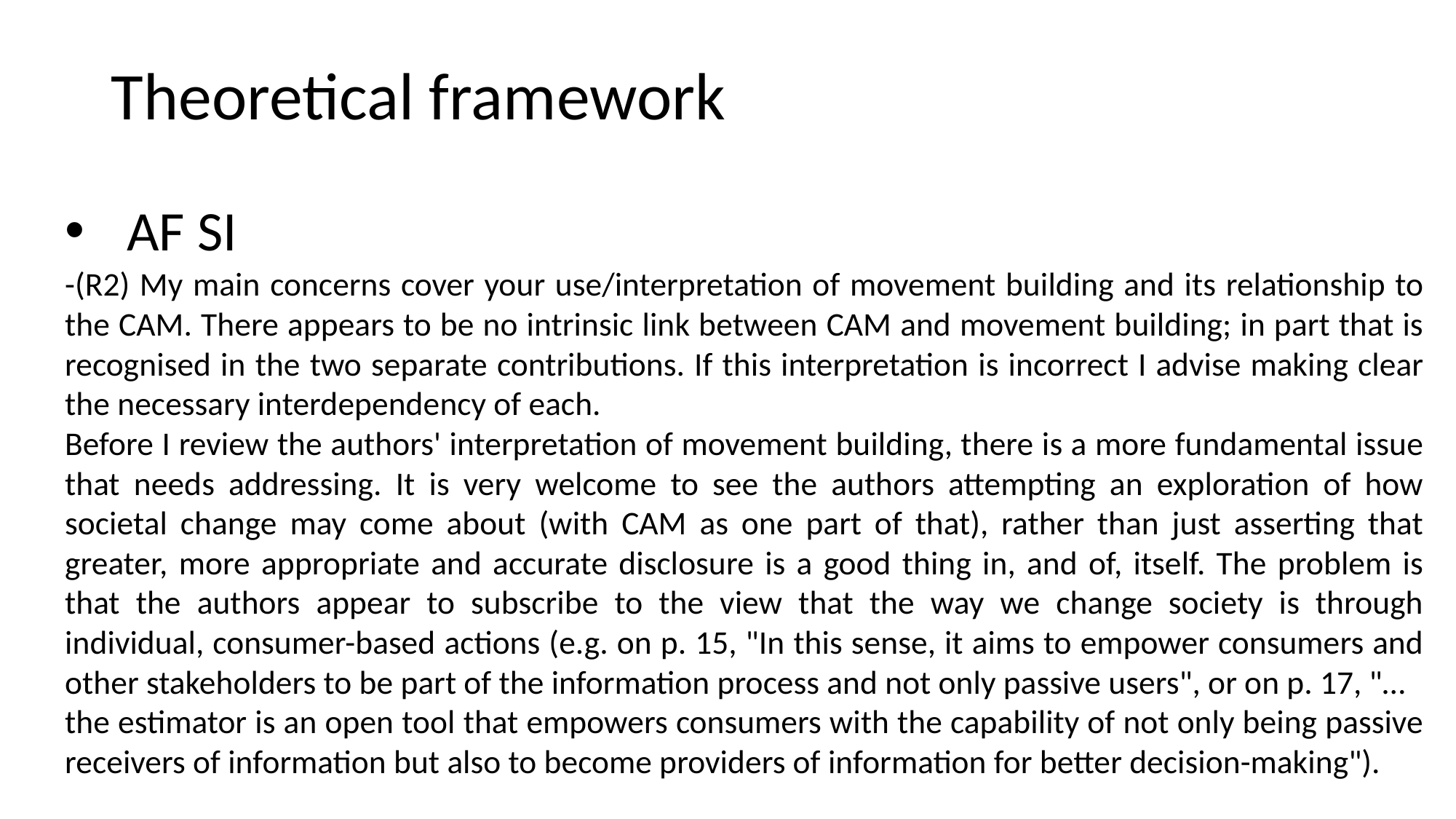

# Theoretical framework
AF SI
-(R2) My main concerns cover your use/interpretation of movement building and its relationship to the CAM. There appears to be no intrinsic link between CAM and movement building; in part that is recognised in the two separate contributions. If this interpretation is incorrect I advise making clear the necessary interdependency of each.
Before I review the authors' interpretation of movement building, there is a more fundamental issue that needs addressing. It is very welcome to see the authors attempting an exploration of how societal change may come about (with CAM as one part of that), rather than just asserting that greater, more appropriate and accurate disclosure is a good thing in, and of, itself. The problem is that the authors appear to subscribe to the view that the way we change society is through individual, consumer-based actions (e.g. on p. 15, "In this sense, it aims to empower consumers and other stakeholders to be part of the information process and not only passive users", or on p. 17, "…
the estimator is an open tool that empowers consumers with the capability of not only being passive receivers of information but also to become providers of information for better decision-making").